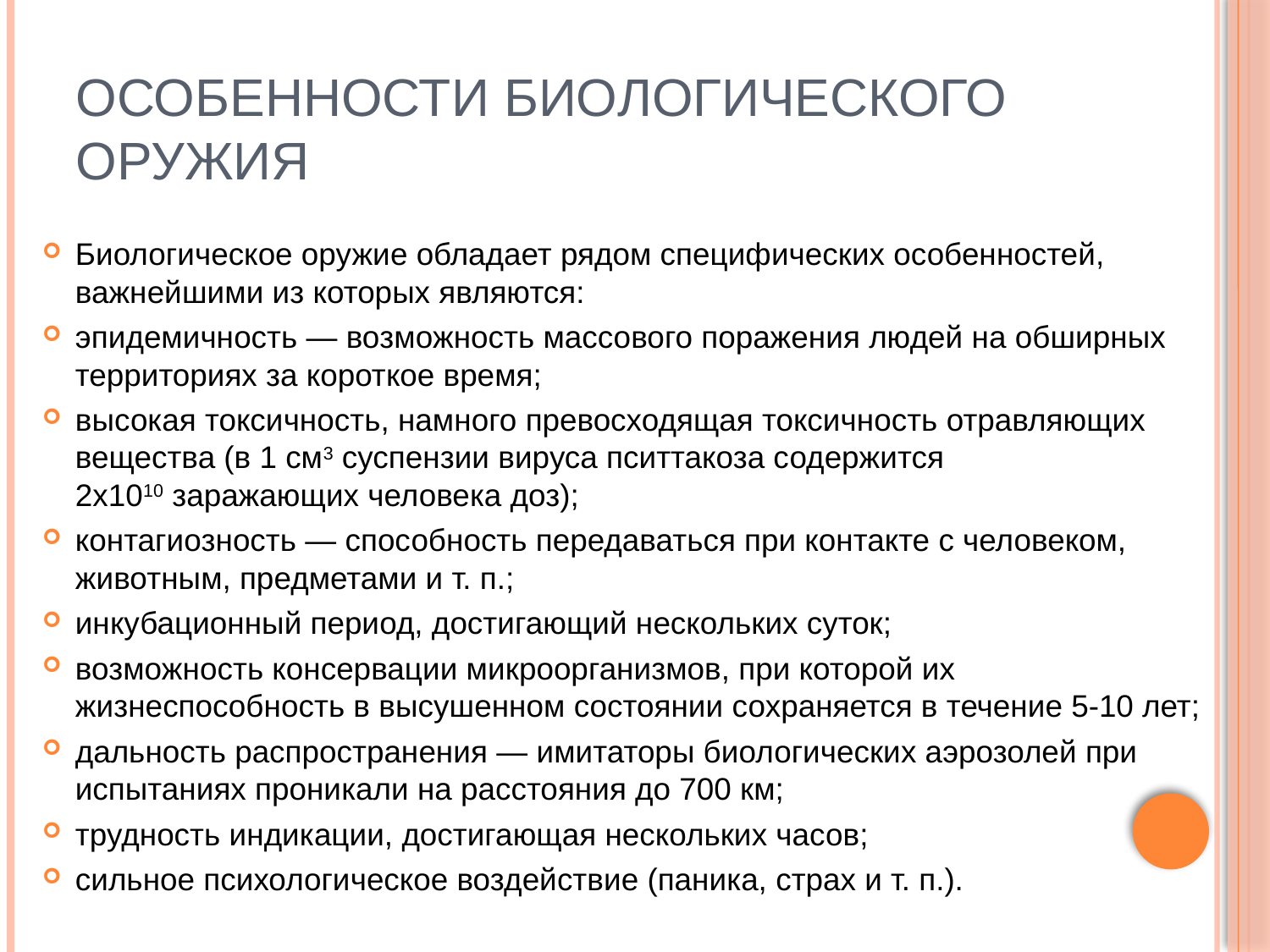

# Особенности биологического оружия
Биологическое оружие обладает рядом специфических особенностей, важнейшими из которых являются:
эпидемичность — возможность массового поражения людей на обширных территориях за короткое время;
высокая токсичность, намного превосходящая токсичность отравляющих вещества (в 1 см3 суспензии вируса пситтакоза содержится 2x1010 заражающих человека доз);
контагиозность — способность передаваться при контакте с человеком, животным, предметами и т. п.;
инкубационный период, достигающий нескольких суток;
возможность консервации микроорганизмов, при которой их жизнеспособность в высушенном состоянии сохраняется в течение 5-10 лет;
дальность распространения — имитаторы биологических аэрозолей при испытаниях проникали на расстояния до 700 км;
трудность индикации, достигающая нескольких часов;
сильное психологическое воздействие (паника, страх и т. п.).